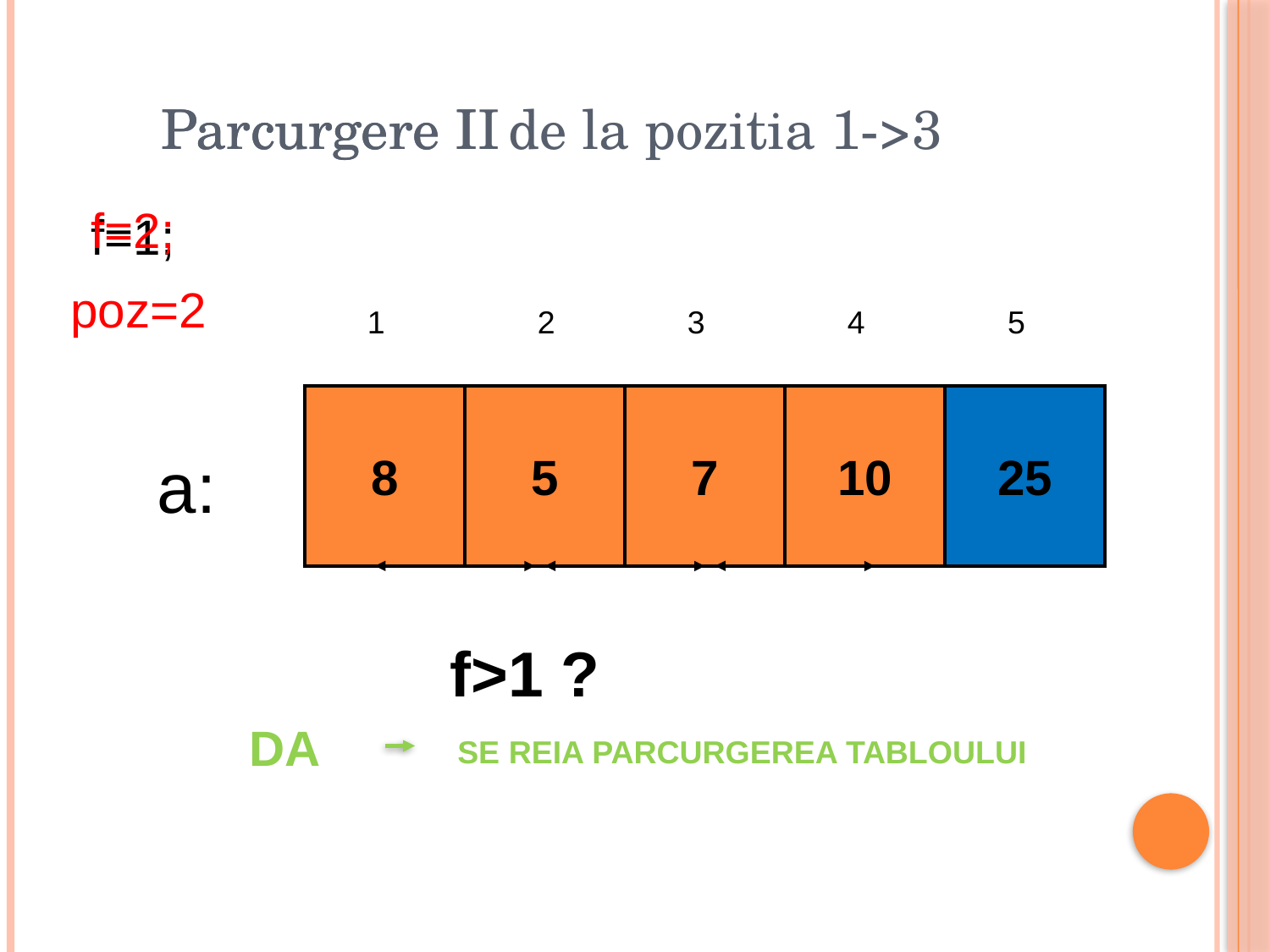

Parcurgere II
Parcurgere I  de la pozitia 1->3
 f=2;
 f=1;
poz=2
1
2
3
4
5
8
5
7
10
25
a:
f>1 ?
DA
SE REIA PARCURGEREA TABLOULUI